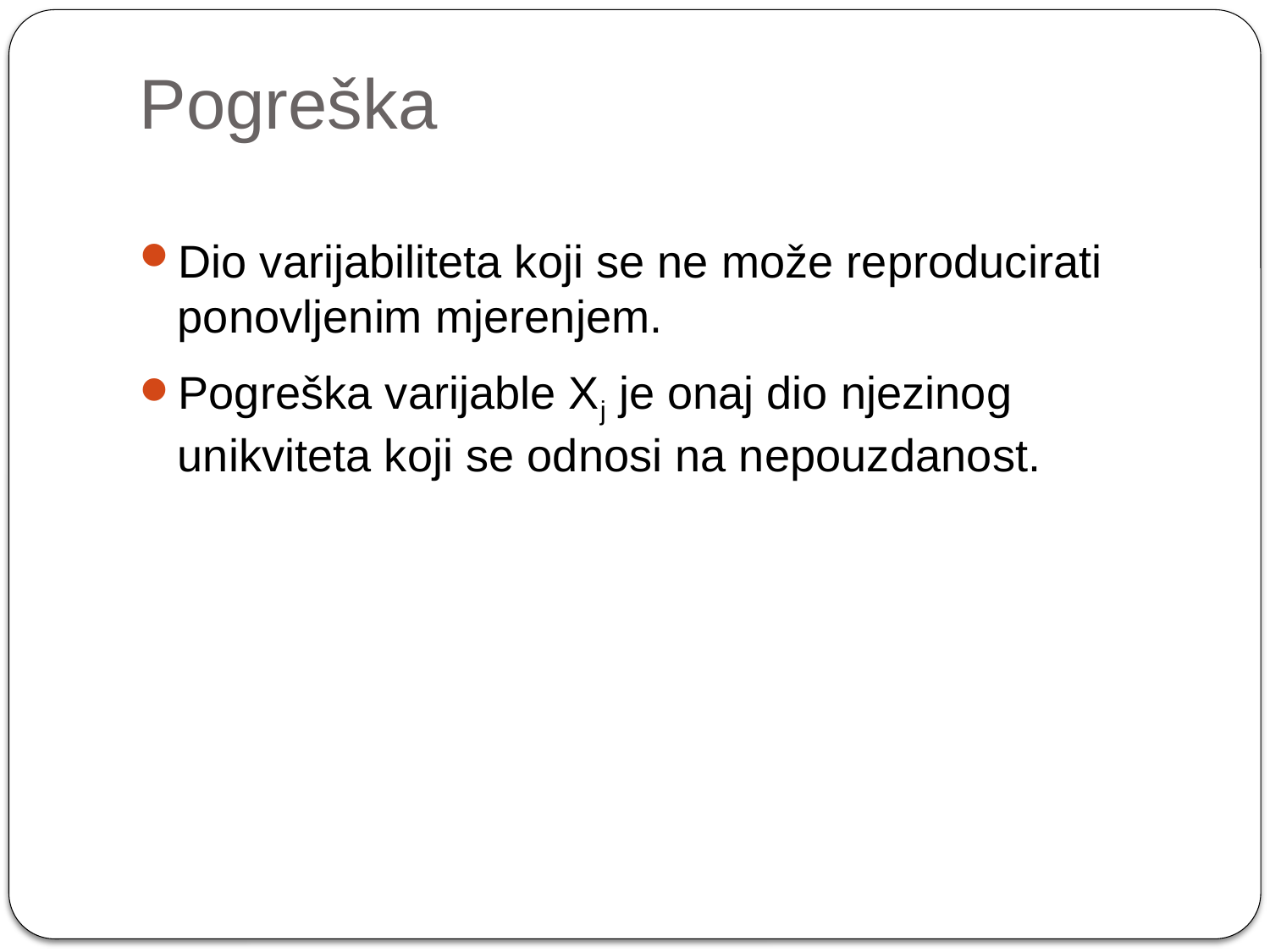

# Pogreška
Dio varijabiliteta koji se ne može reproducirati ponovljenim mjerenjem.
Pogreška varijable Xj je onaj dio njezinog unikviteta koji se odnosi na nepouzdanost.